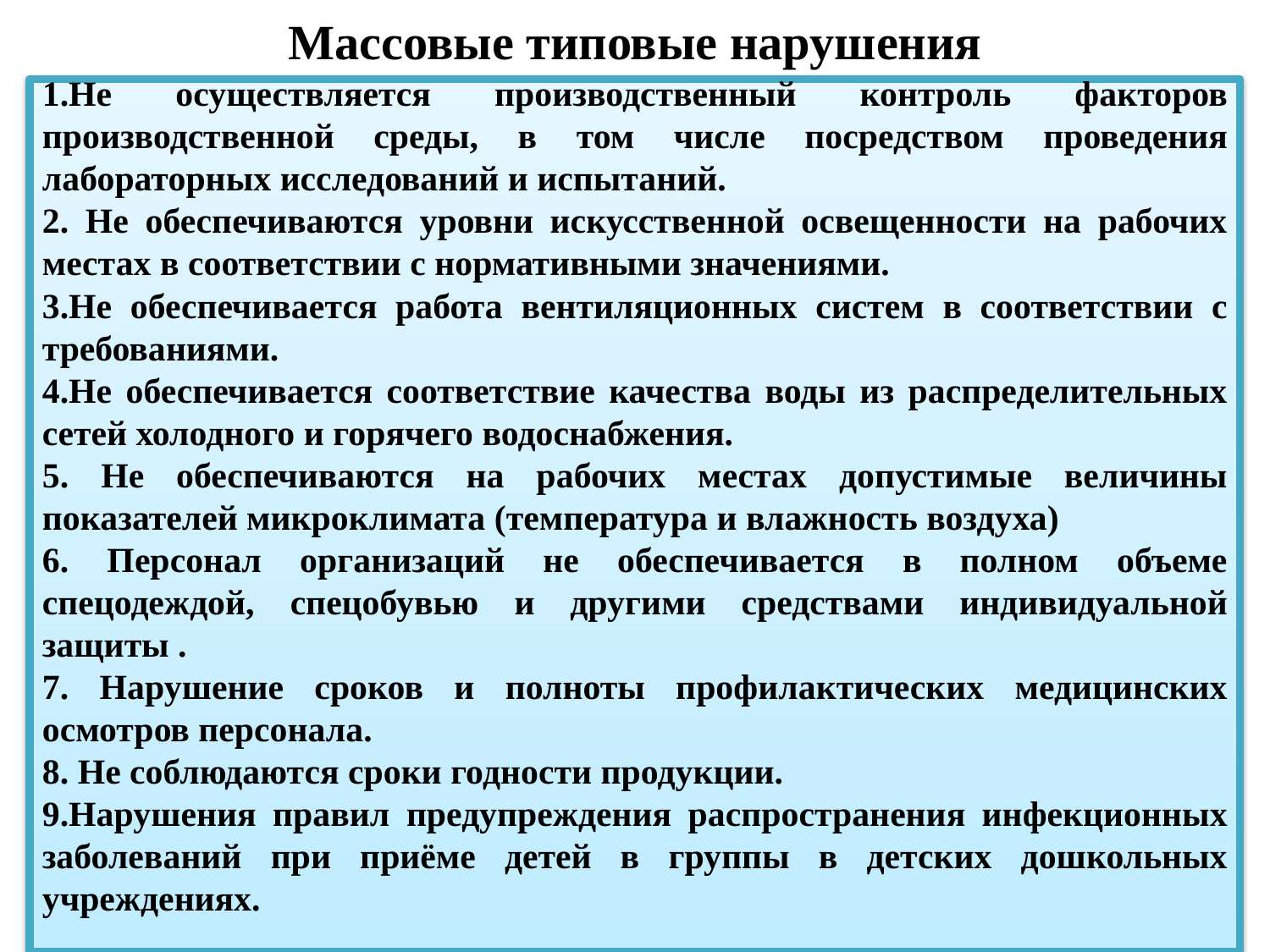

# Массовые типовые нарушения
1.Не осуществляется производственный контроль факторов производственной среды, в том числе посредством проведения лабораторных исследований и испытаний.
2. Не обеспечиваются уровни искусственной освещенности на рабочих местах в соответствии с нормативными значениями.
3.Не обеспечивается работа вентиляционных систем в соответствии с требованиями.
4.Не обеспечивается соответствие качества воды из распределительных сетей холодного и горячего водоснабжения.
5. Не обеспечиваются на рабочих местах допустимые величины показателей микроклимата (температура и влажность воздуха)
6. Персонал организаций не обеспечивается в полном объеме спецодеждой, спецобувью и другими средствами индивидуальной защиты .
7. Нарушение сроков и полноты профилактических медицинских осмотров персонала.
8. Не соблюдаются сроки годности продукции.
9.Нарушения правил предупреждения распространения инфекционных заболеваний при приёме детей в группы в детских дошкольных учреждениях.

9